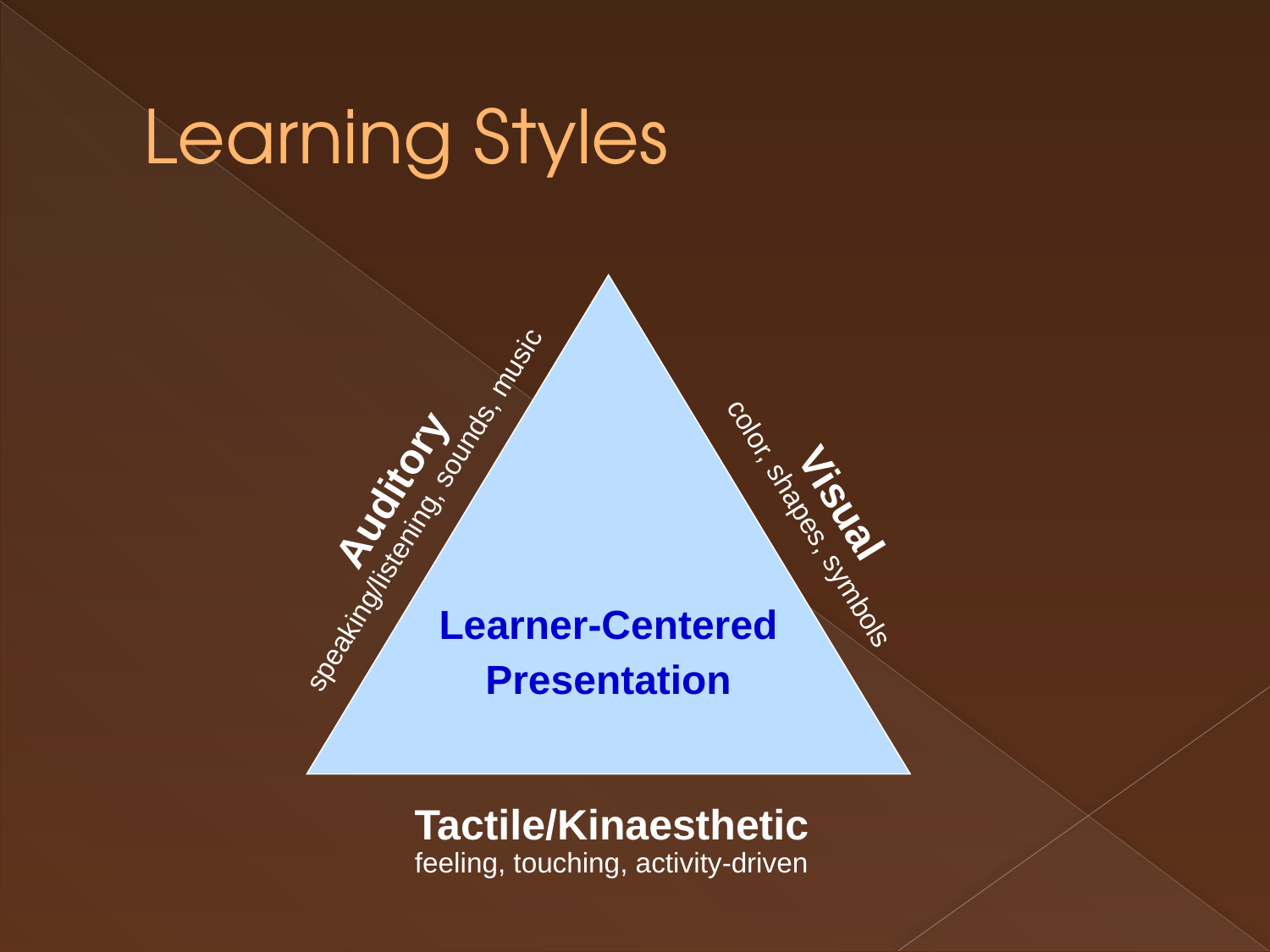

# Learning Styles
Learner-Centered
Presentation
Visual
color, shapes, symbols
Auditory
speaking/listening, sounds, music
Tactile/Kinaesthetic
feeling, touching, activity-driven